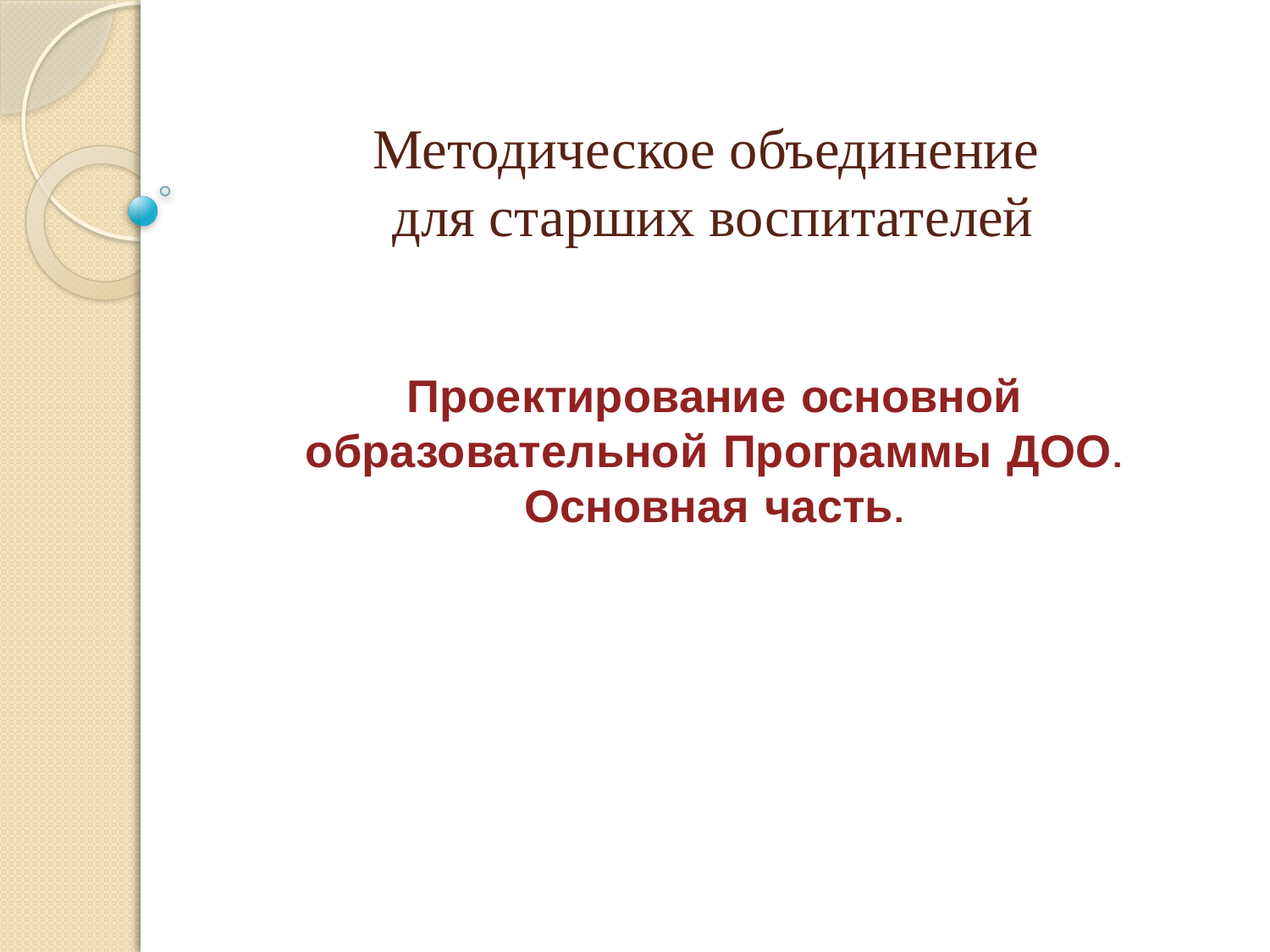

# Методическое объединение для старших воспитателей
Проектирование основной образовательной Программы ДОО. Основная часть.